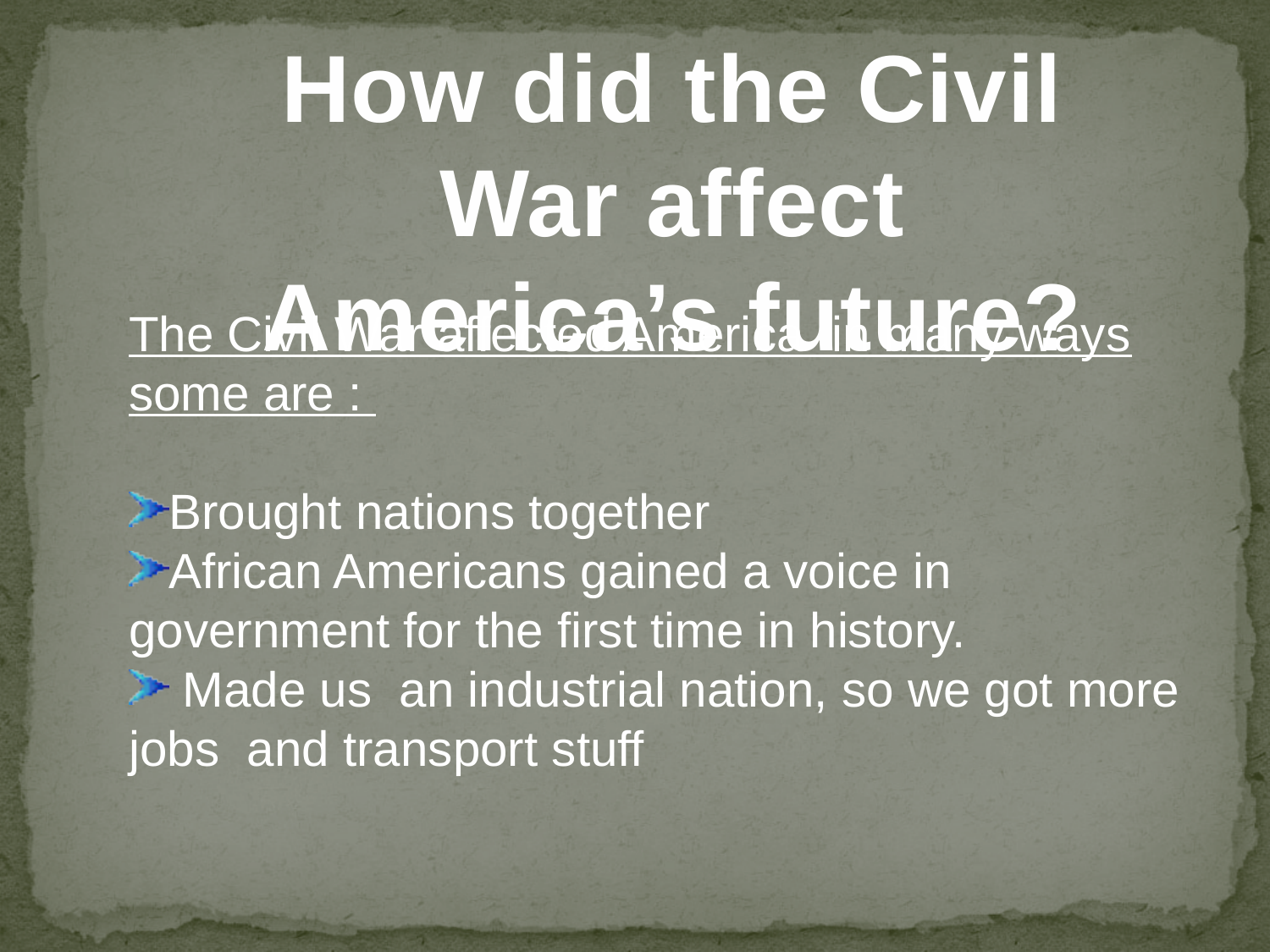

How did the Civil War affect America’s future?
The Civil War affected America  in many ways some are :

Brought nations together
African Americans gained a voice in government for the first time in history.
 Made us  an industrial nation, so we got more jobs  and transport stuff